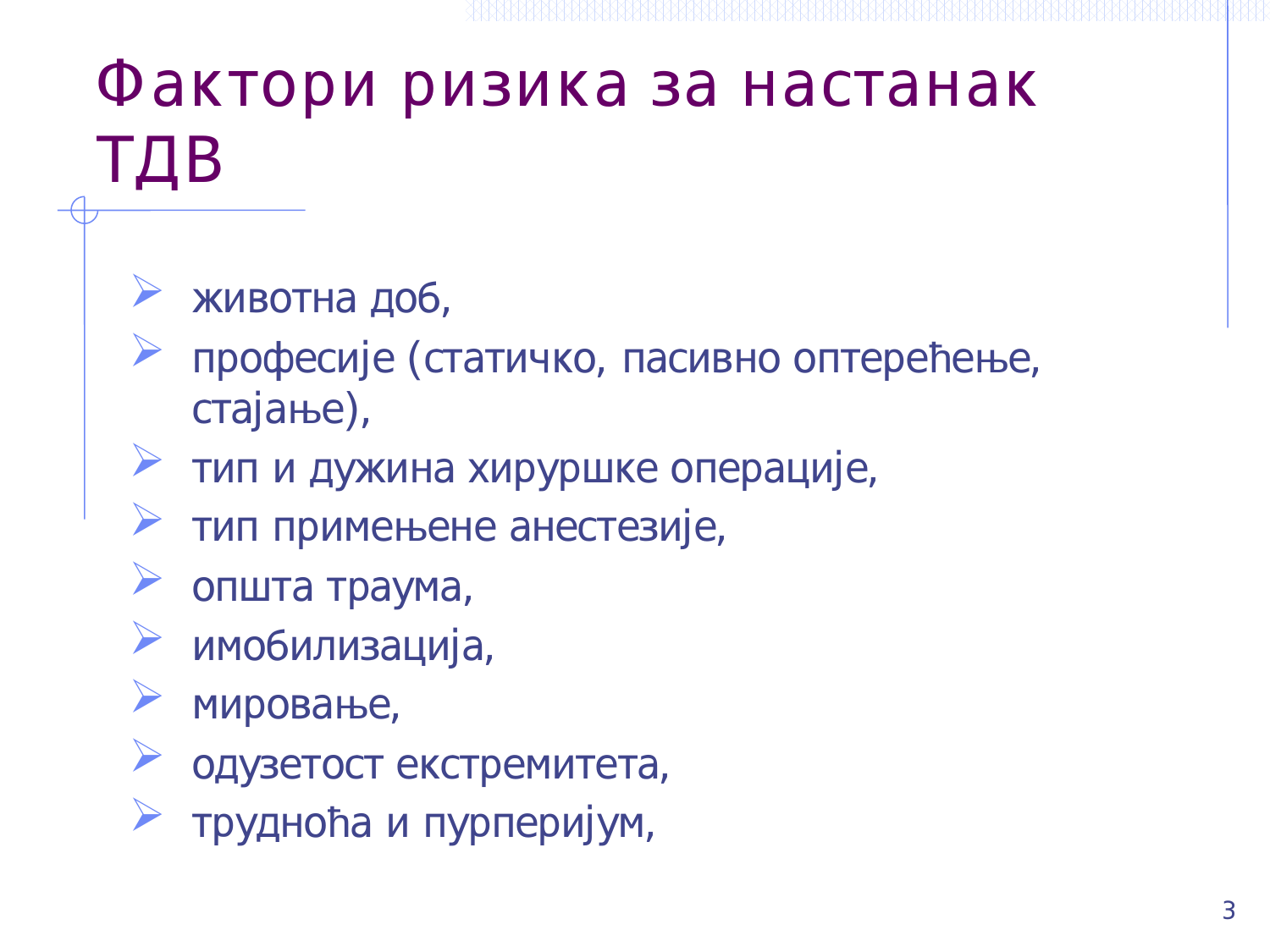

# Фактори ризика за настанак ТДВ
животна доб,
професије (статичко, пасивно оптерећење, стајање),
тип и дужина хируршке операције,
тип примењене анестезије,
општа траума,
имобилизација,
мировање,
одузетост екстремитета,
трудноћа и пурперијум,
3